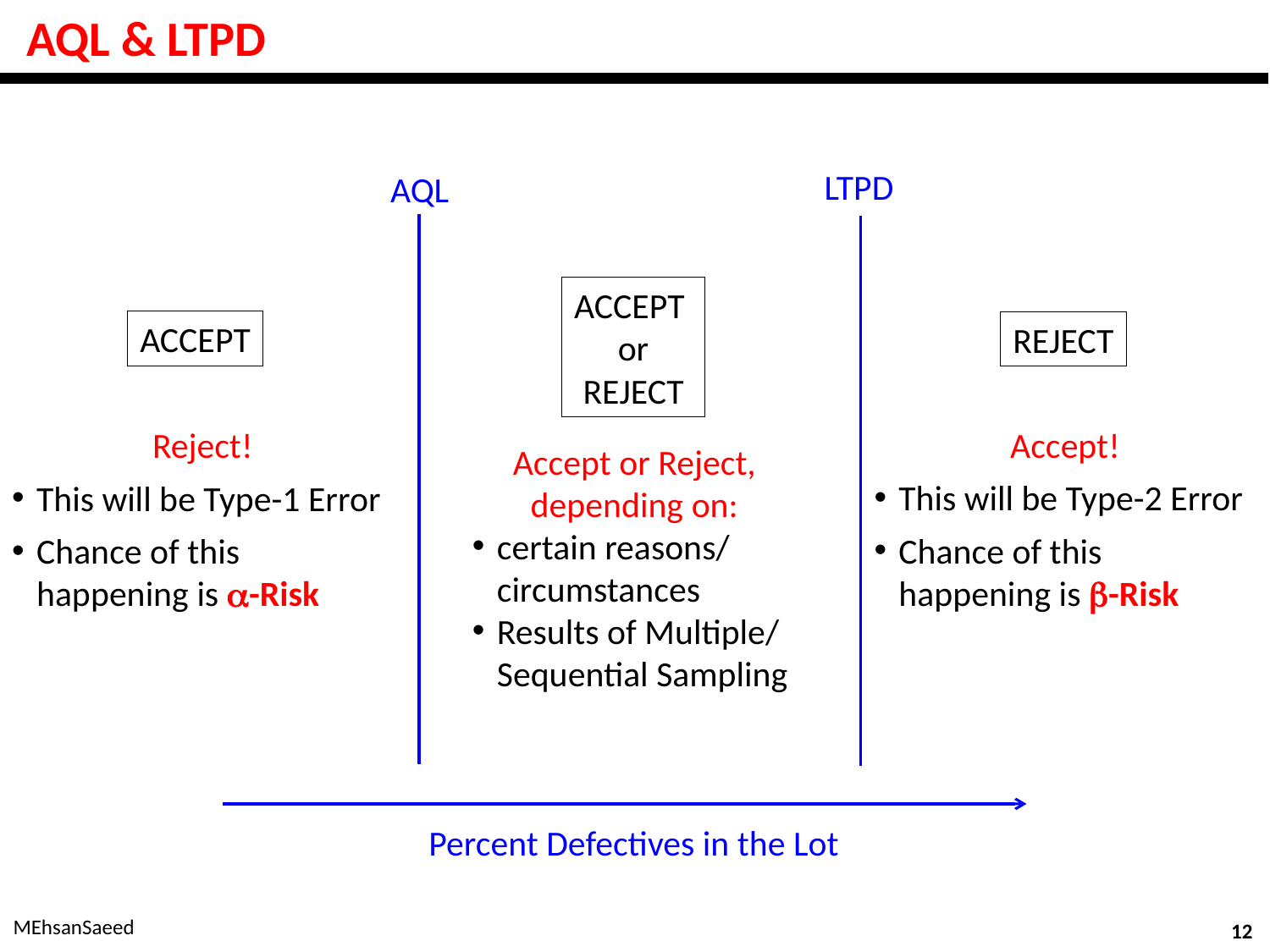

# AQL & LTPD
LTPD
AQL
ACCEPT
or
REJECT
ACCEPT
REJECT
Accept!
This will be Type-2 Error
Chance of this happening is β-Risk
Reject!
This will be Type-1 Error
Chance of this happening is α-Risk
Accept or Reject, depending on:
certain reasons/ circumstances
Results of Multiple/ Sequential Sampling
Percent Defectives in the Lot
MEhsanSaeed
12